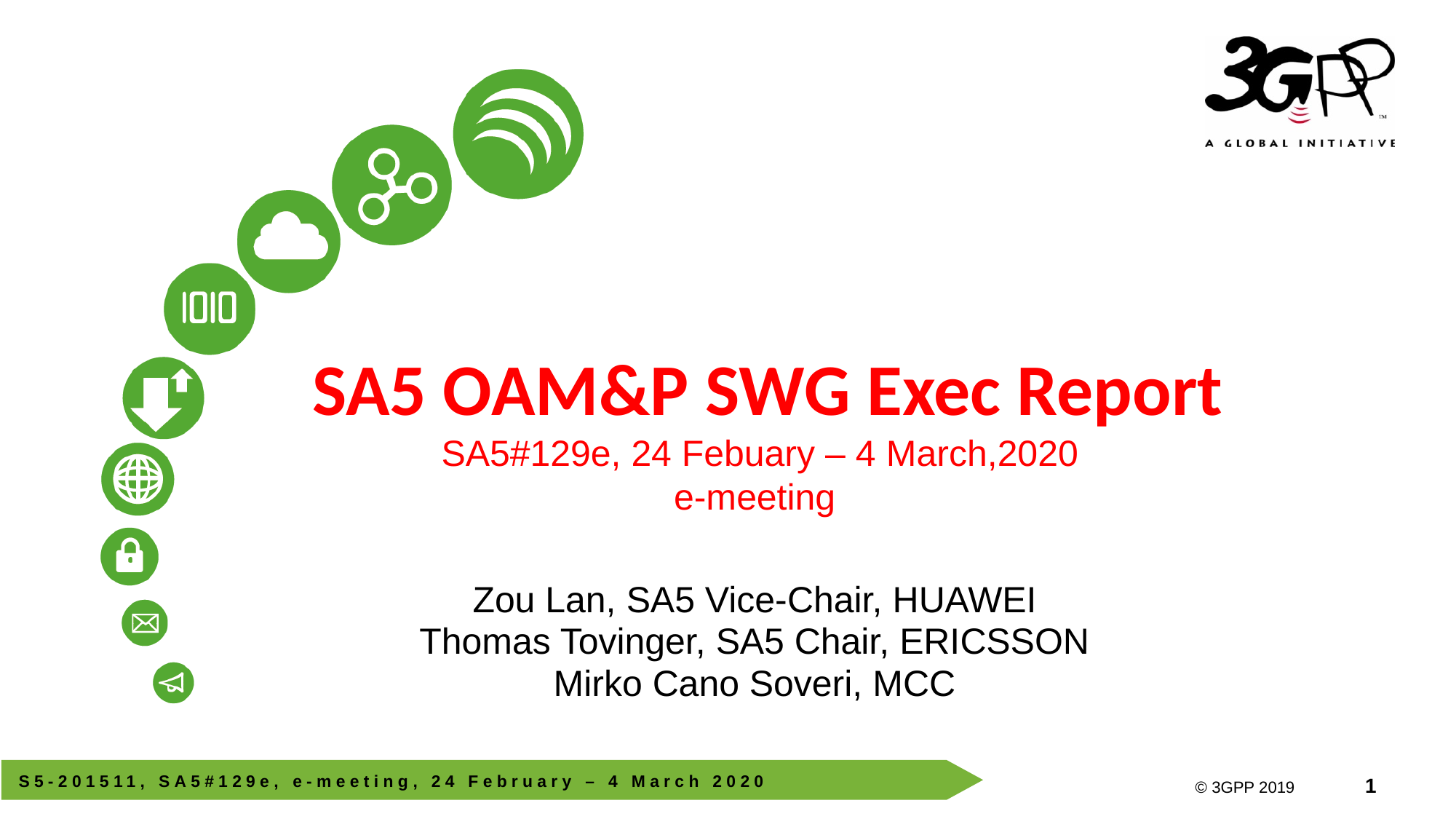

# SA5 OAM&P SWG Exec Report SA5#129e, 24 Febuary – 4 March,2020 e-meeting
Zou Lan, SA5 Vice-Chair, HUAWEI
Thomas Tovinger, SA5 Chair, ERICSSON
Mirko Cano Soveri, MCC